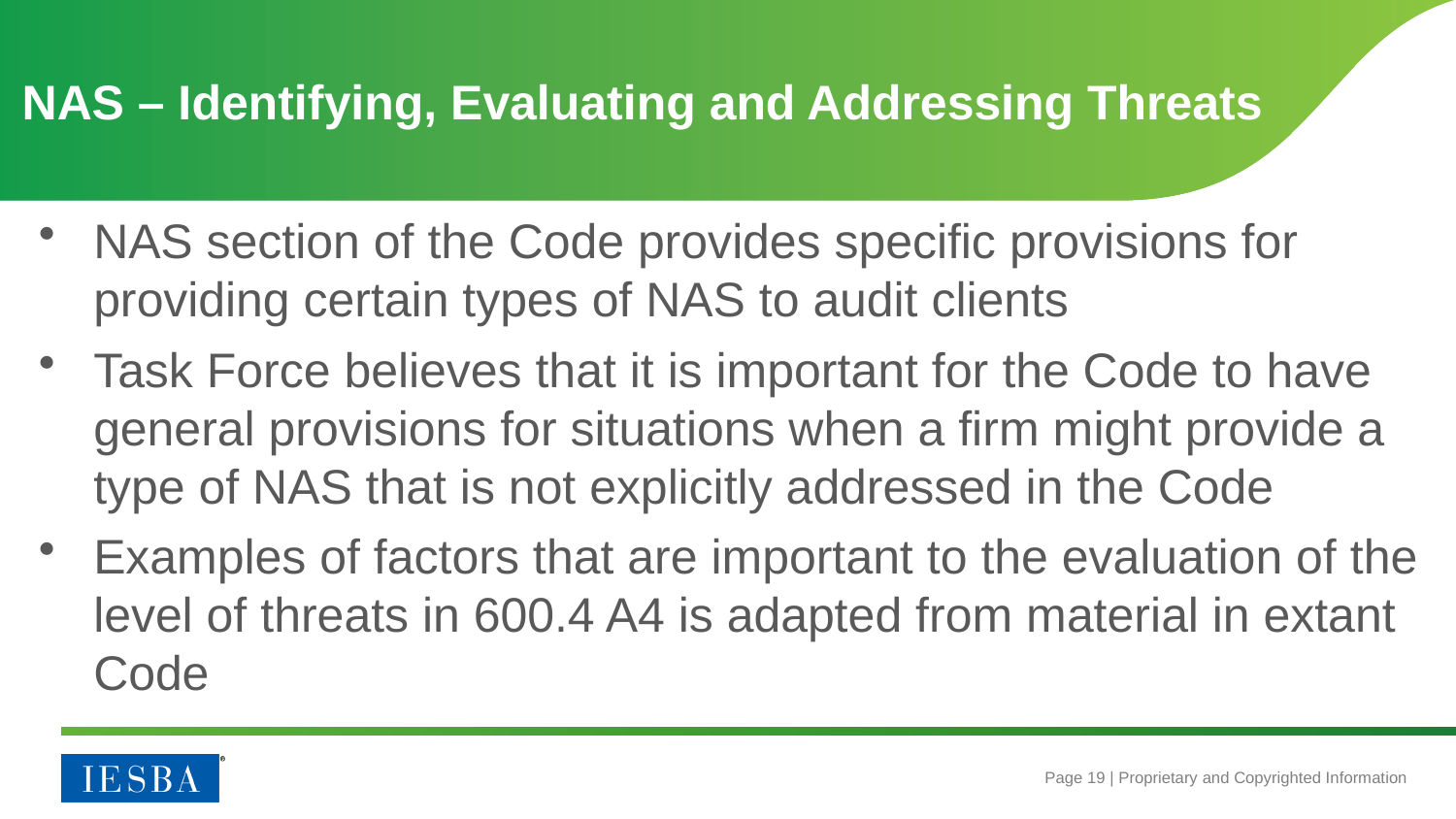

# NAS – Identifying, Evaluating and Addressing Threats
NAS section of the Code provides specific provisions for providing certain types of NAS to audit clients
Task Force believes that it is important for the Code to have general provisions for situations when a firm might provide a type of NAS that is not explicitly addressed in the Code
Examples of factors that are important to the evaluation of the level of threats in 600.4 A4 is adapted from material in extant Code